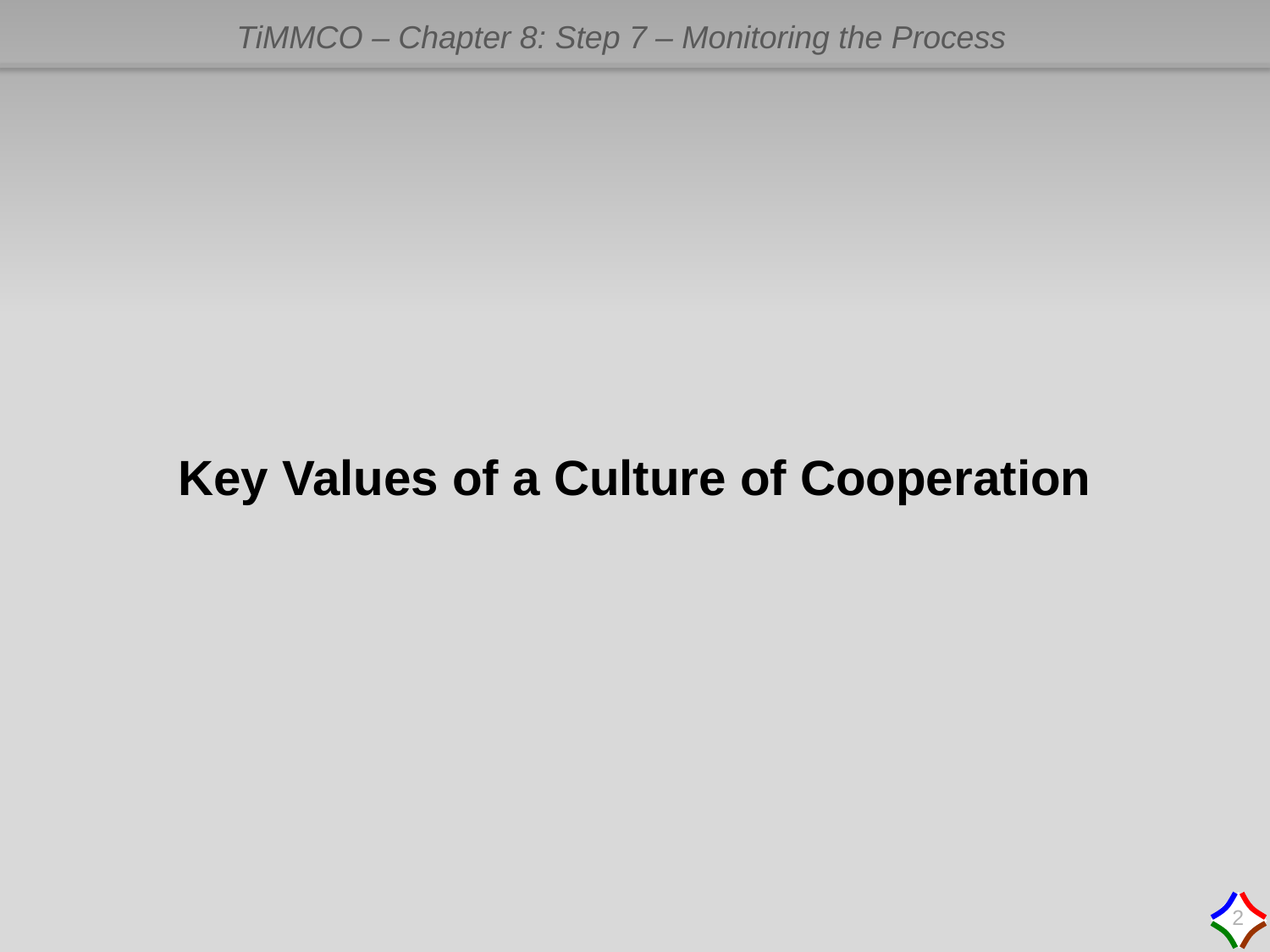

# Key Values of a Culture of Cooperation
2